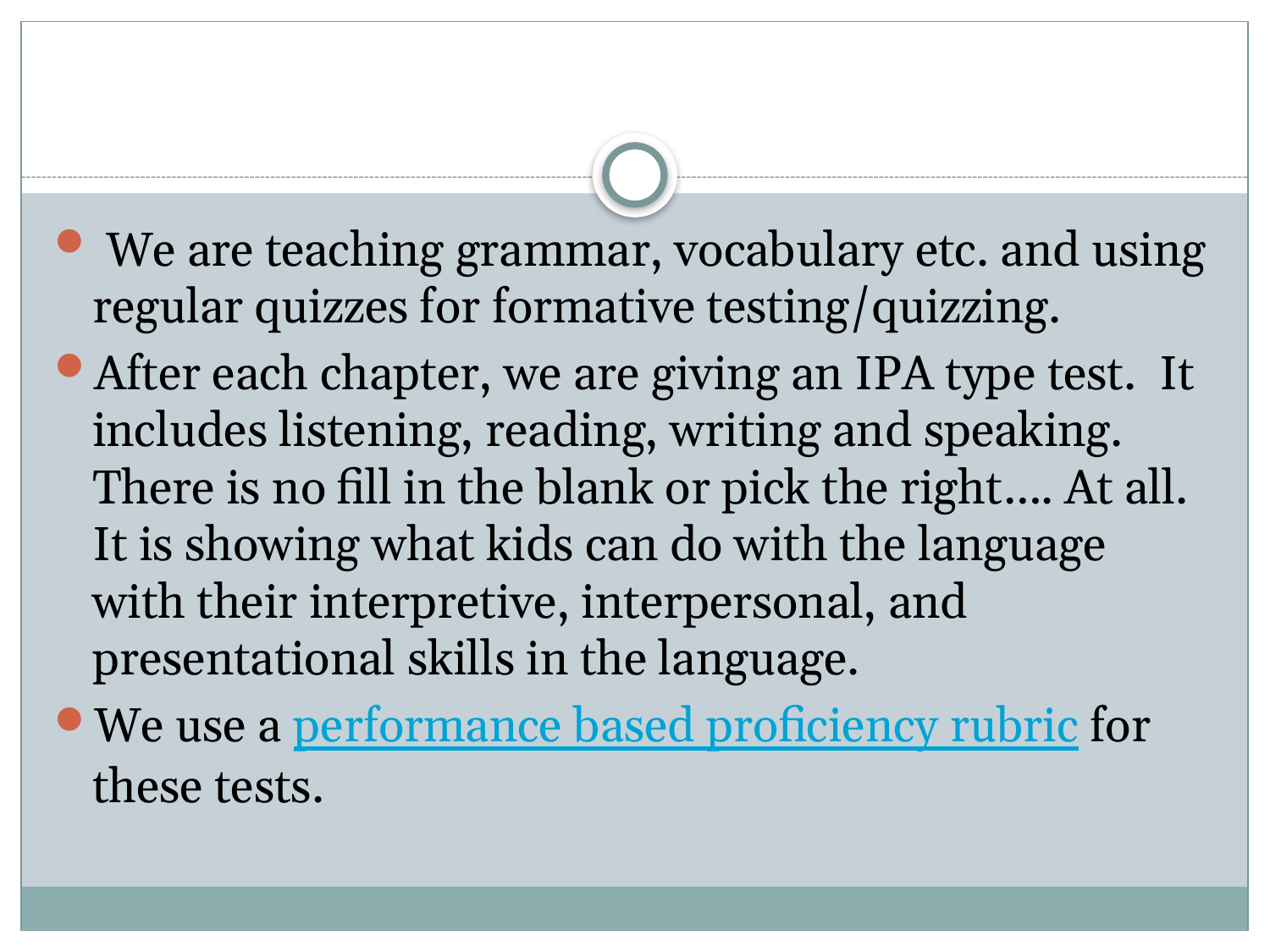

#
 We are teaching grammar, vocabulary etc. and using regular quizzes for formative testing/quizzing.
After each chapter, we are giving an IPA type test.  It includes listening, reading, writing and speaking.  There is no fill in the blank or pick the right…. At all.  It is showing what kids can do with the language with their interpretive, interpersonal, and presentational skills in the language.
We use a performance based proficiency rubric for these tests.